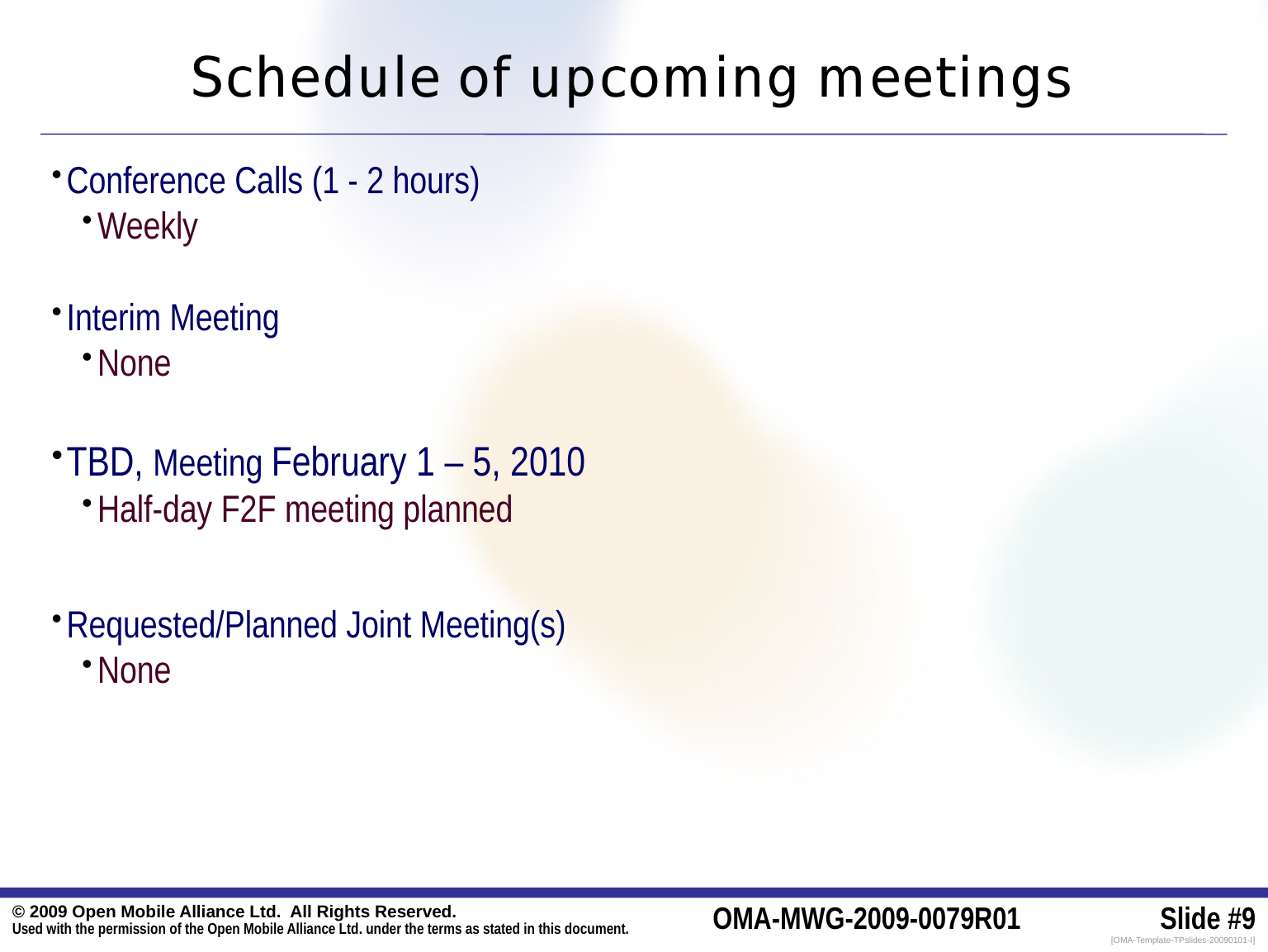

Schedule of upcoming meetings
Conference Calls (1 - 2 hours)
Weekly

Interim Meeting
None

TBD, Meeting February 1 – 5, 2010
Half-day F2F meeting planned

Requested/Planned Joint Meeting(s)
None